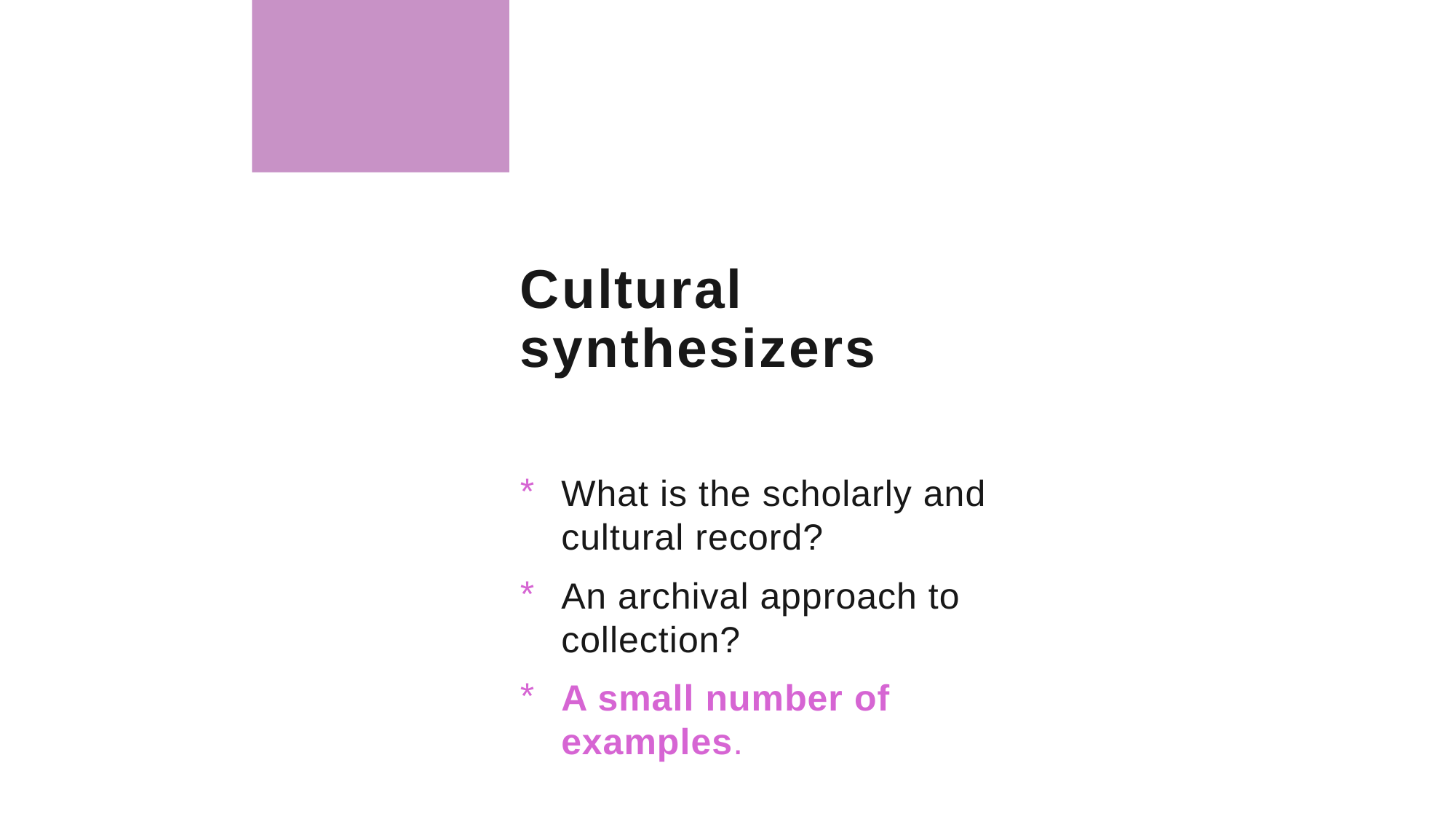

# Cultural  synthesizers
What is the scholarly and cultural record?
An archival approach to collection?
A small number of examples.